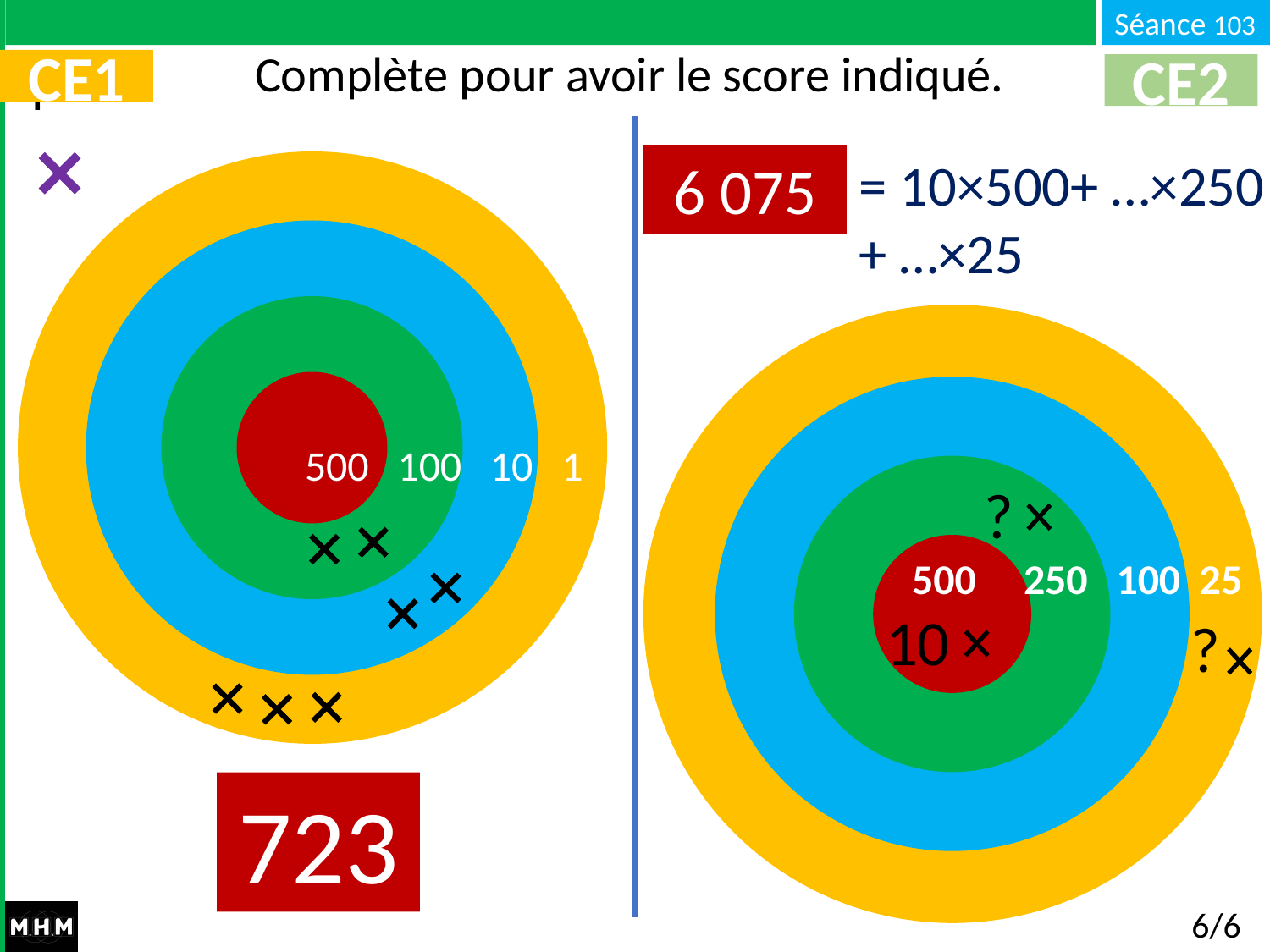

Complète pour avoir le score indiqué.
CE1
CE2

= 10×500+ …×250
+ …×25
6 075

 500   100   10   1

 500     250   100  25
?

10

?

723
6/6